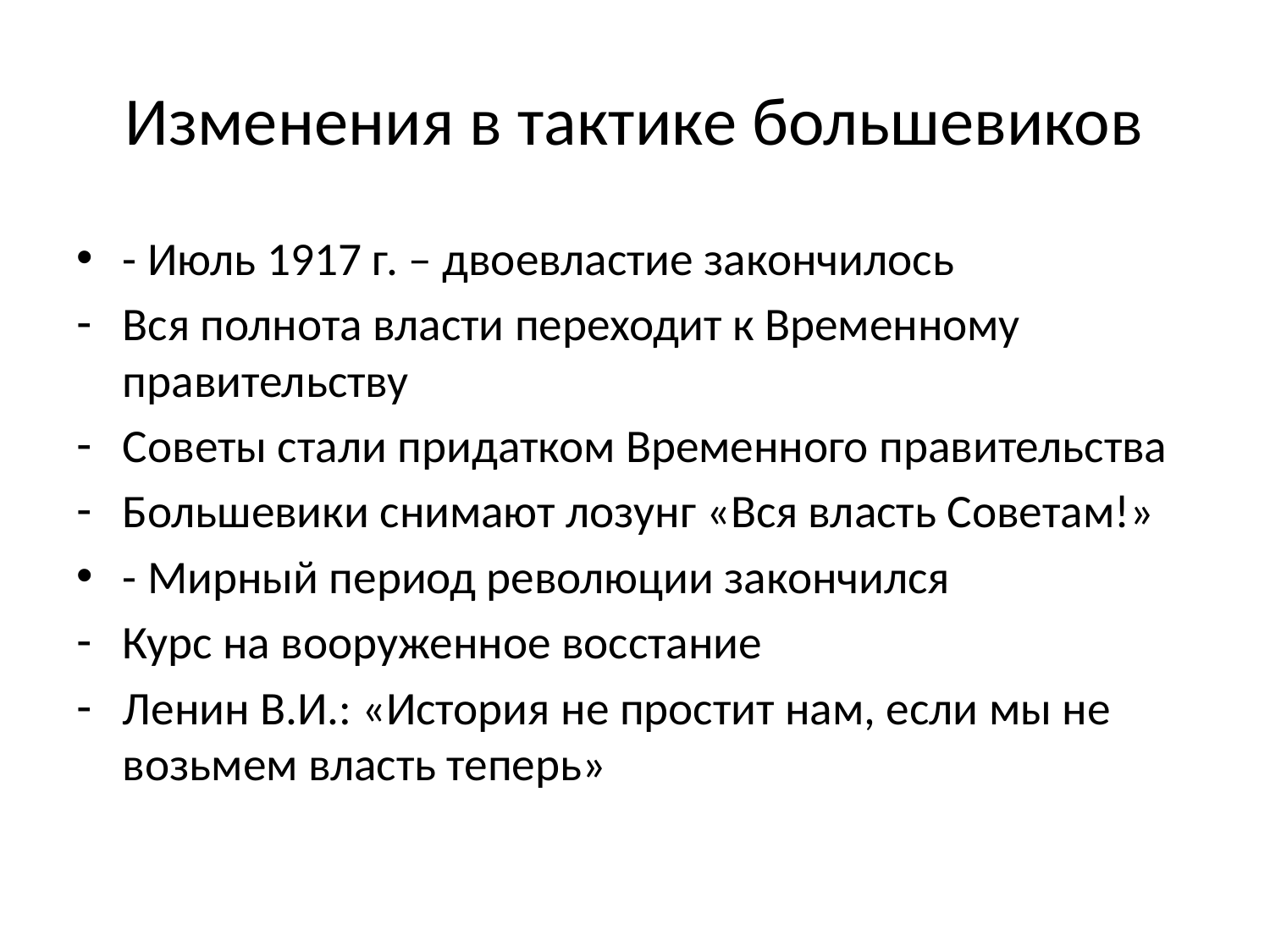

# Изменения в тактике большевиков
- Июль 1917 г. – двоевластие закончилось
Вся полнота власти переходит к Временному правительству
Советы стали придатком Временного правительства
Большевики снимают лозунг «Вся власть Советам!»
- Мирный период революции закончился
Курс на вооруженное восстание
Ленин В.И.: «История не простит нам, если мы не возьмем власть теперь»